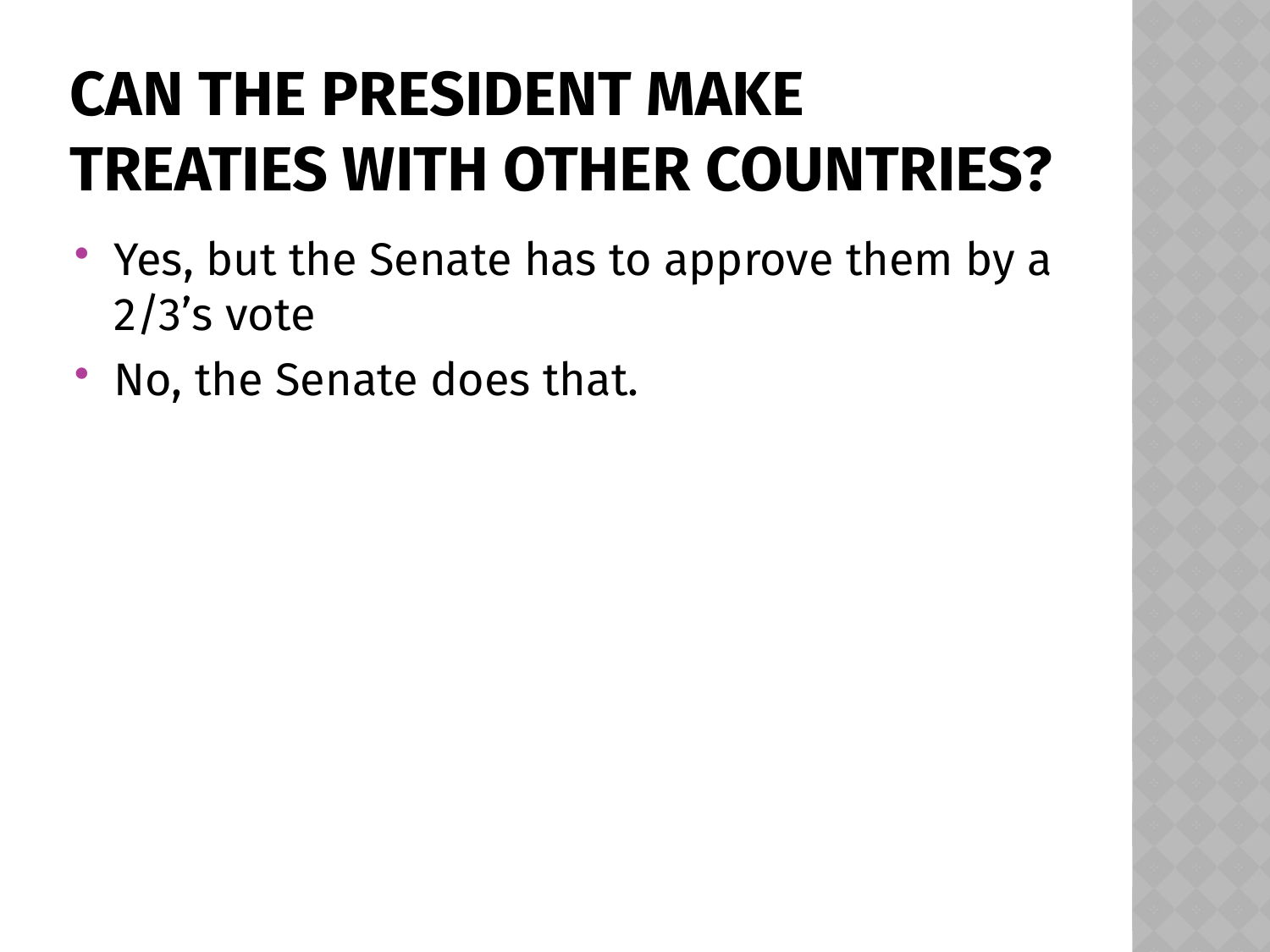

# Can the president make treaties with other countries?
Yes, but the Senate has to approve them by a 2/3’s vote
No, the Senate does that.